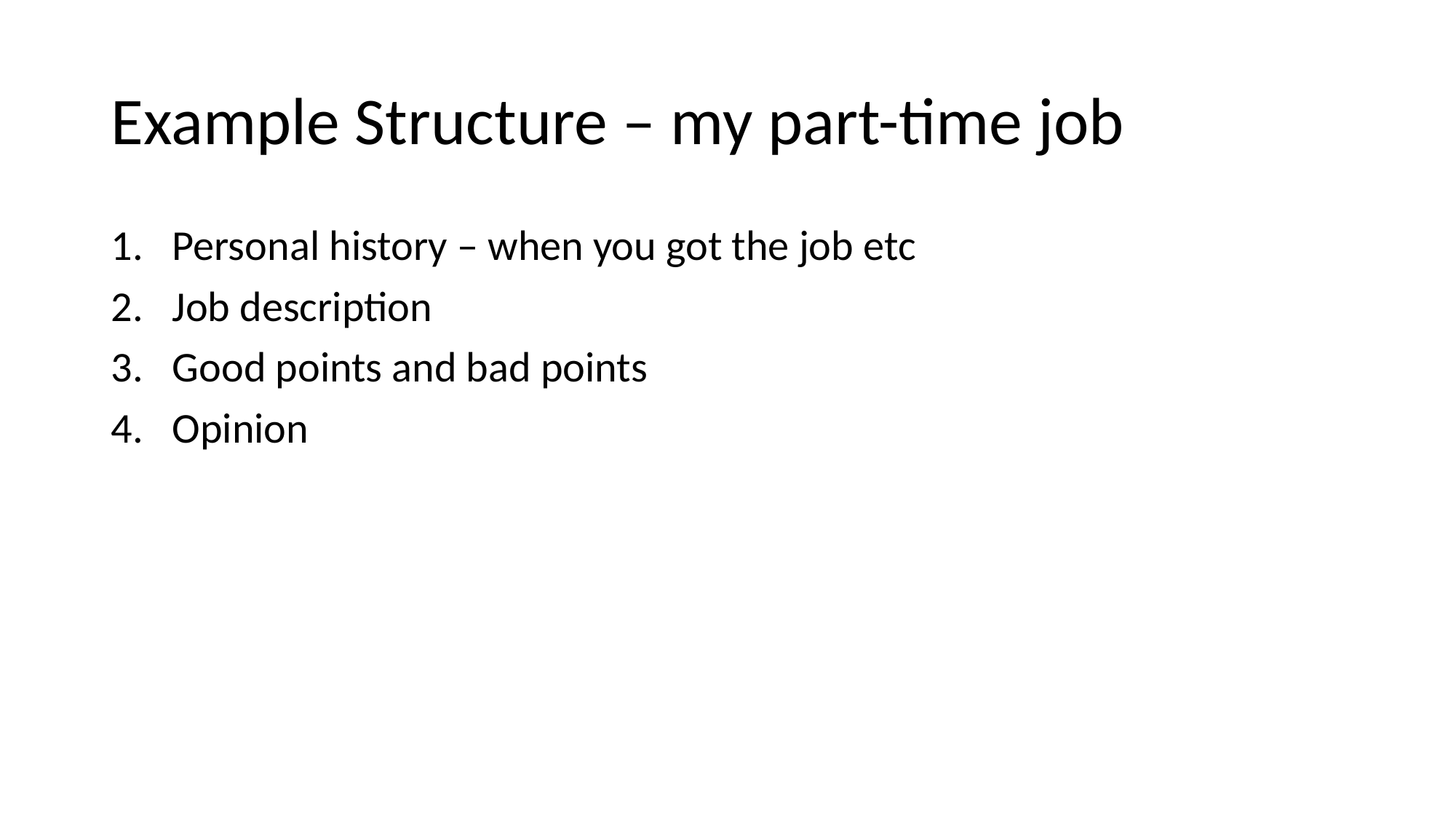

# Example Structure – my part-time job
Personal history – when you got the job etc
Job description
Good points and bad points
Opinion